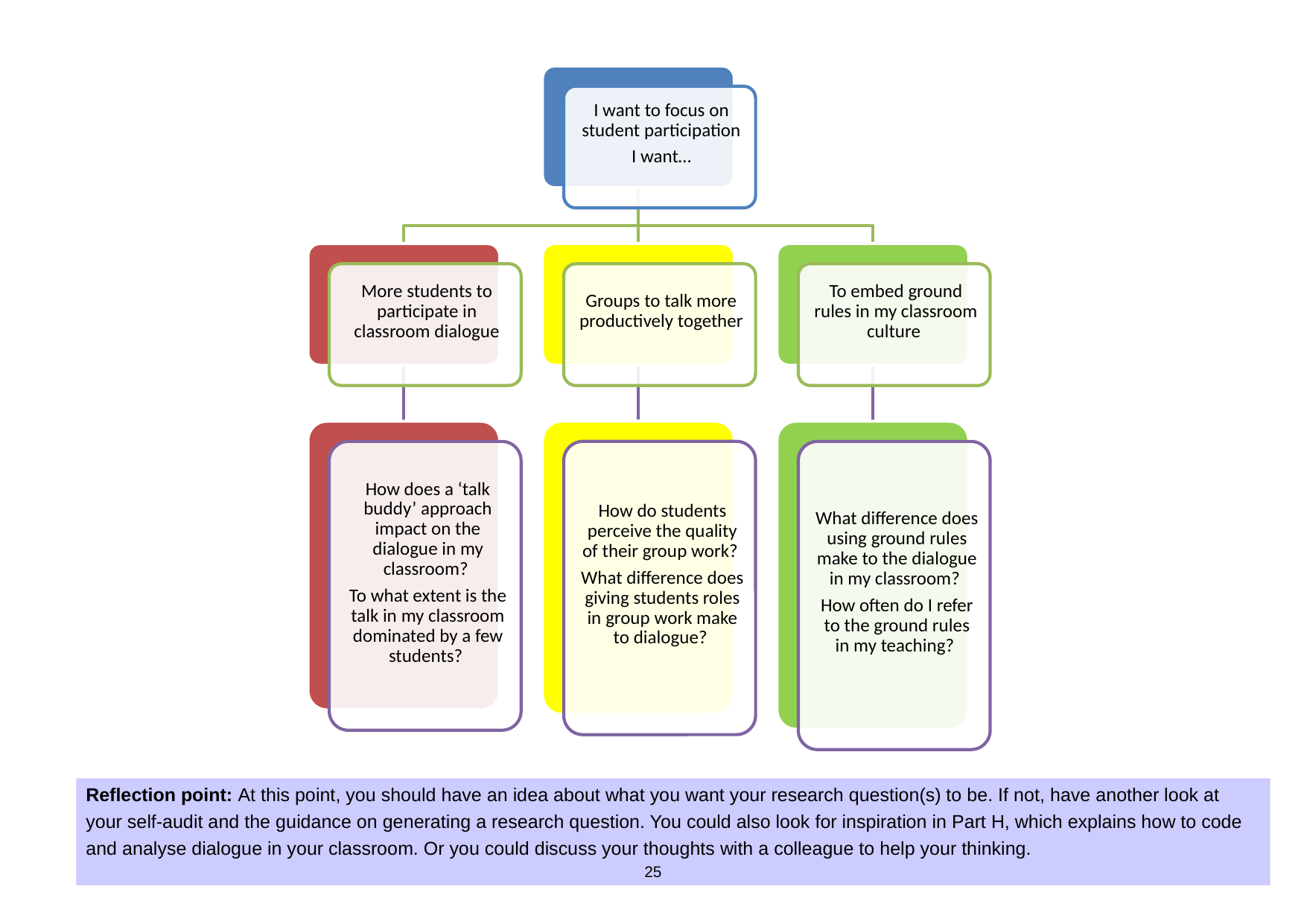

I want to focus on student participation
I want…

More students to participate in classroom dialogue

How does a ‘talk buddy’ approach impact on the dialogue in my classroom?
To what extent is the talk in my classroom dominated by a few students?

Groups to talk more productively together

How do students perceive the quality of their group work?
What difference does giving students roles in group work make to dialogue?

To embed ground rules in my classroom culture

What difference does using ground rules make to the dialogue in my classroom?
How often do I refer to the ground rules in my teaching?

Reflection point: At this point, you should have an idea about what you want your research question(s) to be. If not, have another look at your self-audit and the guidance on generating a research question. You could also look for inspiration in Part H, which explains how to code and analyse dialogue in your classroom. Or you could discuss your thoughts with a colleague to help your thinking.
25